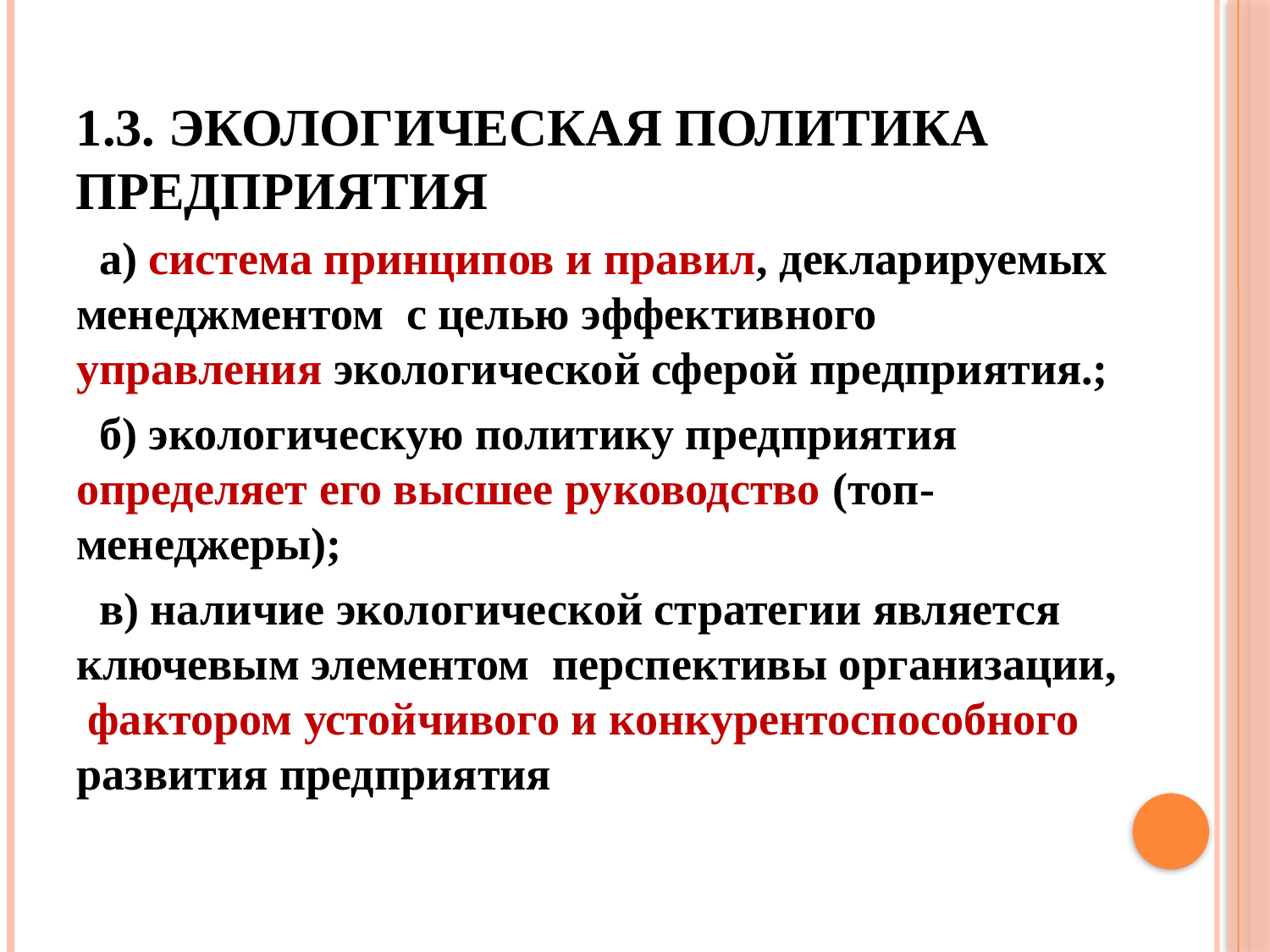

# 1.3. Экологическая политика предприятия
  а) система принципов и правил, декларируемых менеджментом  с целью эффективного управления экологической сферой предприятия.;
  б) экологическую политику предприятия определяет его высшее руководство (топ-менеджеры);
  в) наличие экологической стратегии является ключевым элементом  перспективы организации,  фактором устойчивого и конкурентоспособного развития предприятия